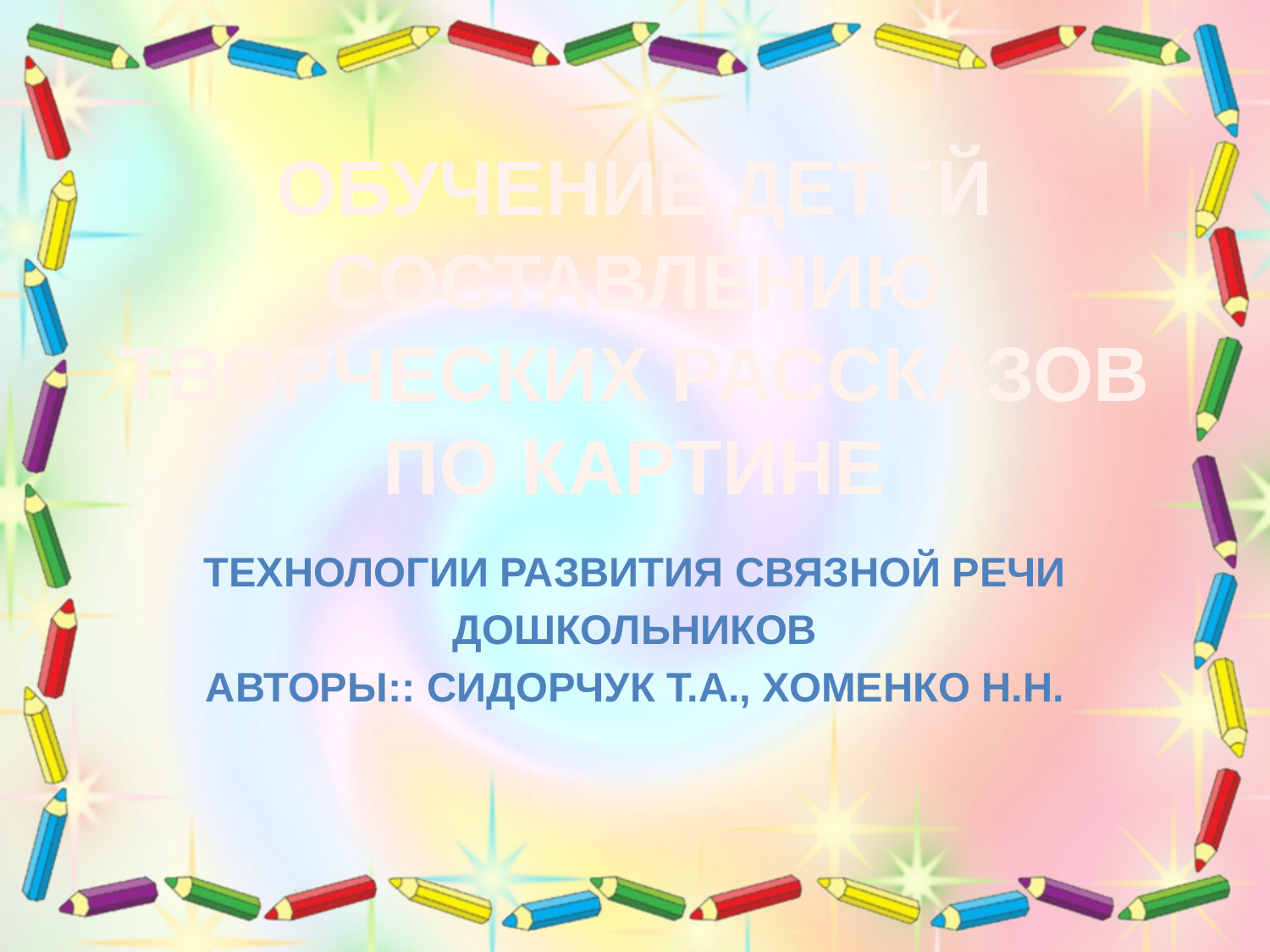

# ОБУЧЕНИЕ ДЕТЕЙ СОСТАВЛЕНИЮ ТВОРЧЕСКИХ РАССКАЗОВ ПО КАРТИНЕ
Технологии развития связной речи
дошкольников
авторы:: Сидорчук Т.А., Хоменко Н.Н.